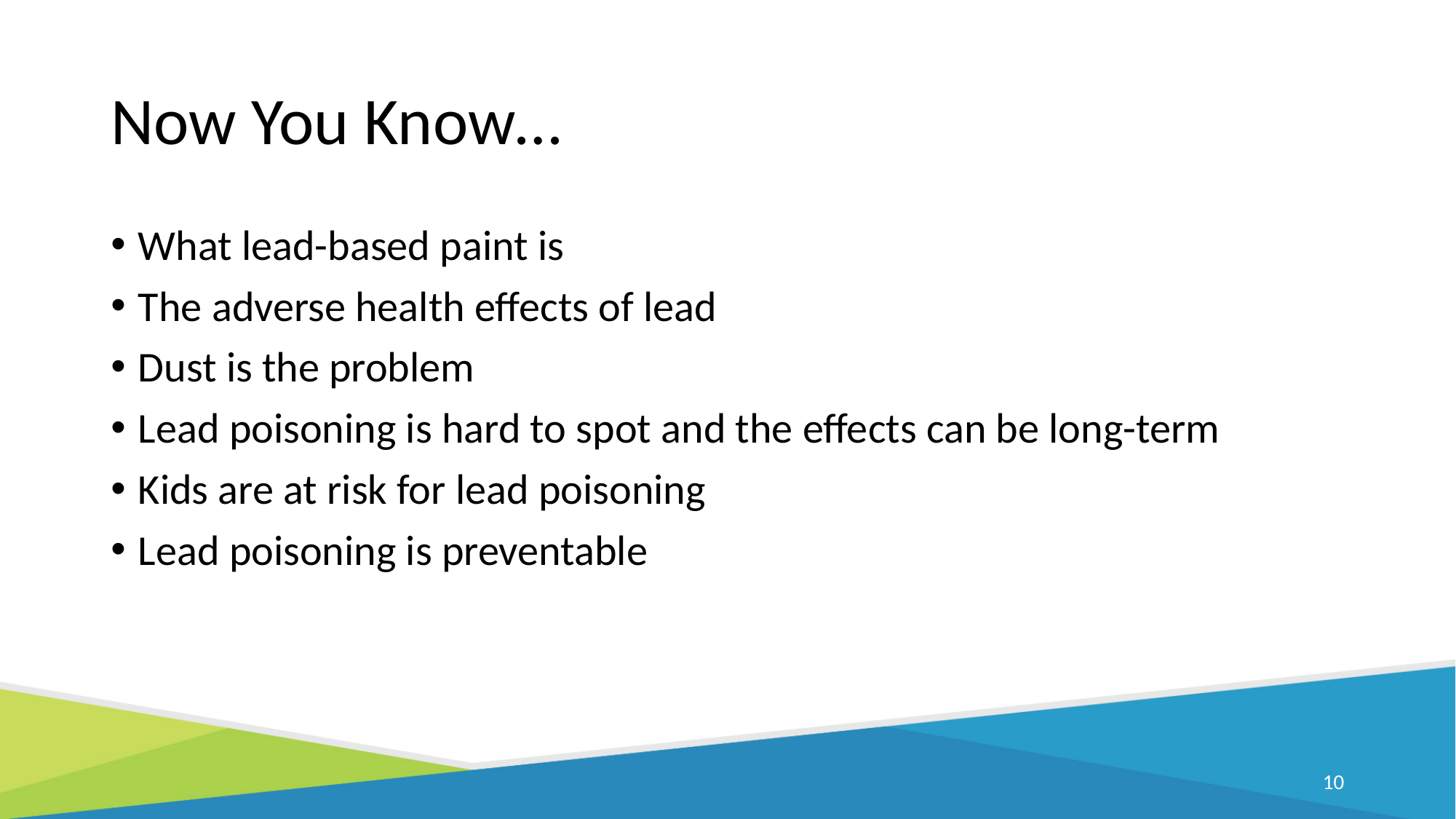

# Now You Know…
What lead-based paint is
The adverse health effects of lead
Dust is the problem
Lead poisoning is hard to spot and the effects can be long-term
Kids are at risk for lead poisoning
Lead poisoning is preventable

10